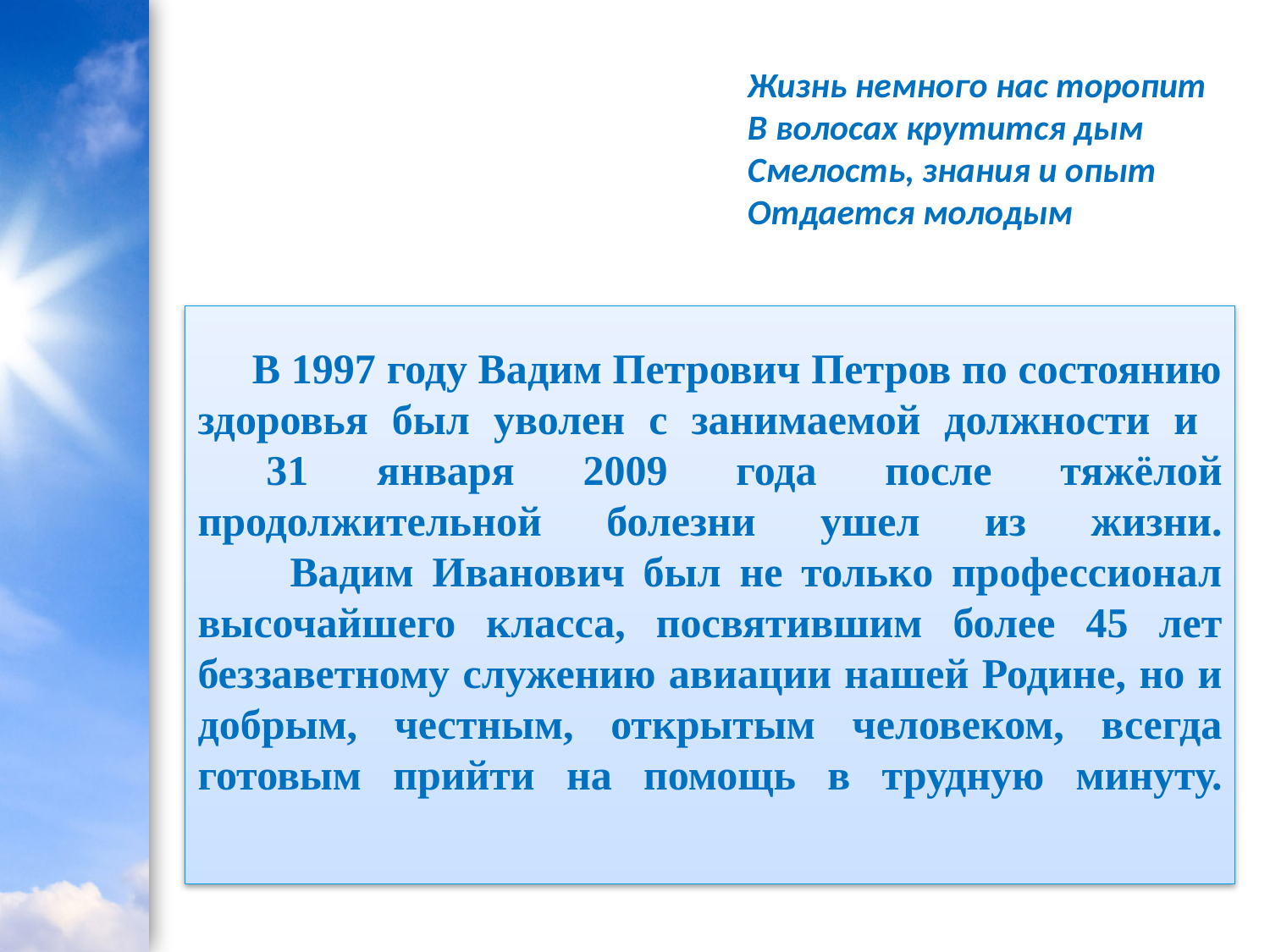

Жизнь немного нас торопит
В волосах крутится дым
Смелость, знания и опыт
Отдается молодым
# В 1997 году Вадим Петрович Петров по состоянию здоровья был уволен с занимаемой должности и 31 января 2009 года после тяжёлой продолжительной болезни ушел из жизни. Вадим Иванович был не только профессионал высочайшего класса, посвятившим более 45 лет беззаветному служению авиации нашей Родине, но и добрым, честным, открытым человеком, всегда готовым прийти на помощь в трудную минуту.